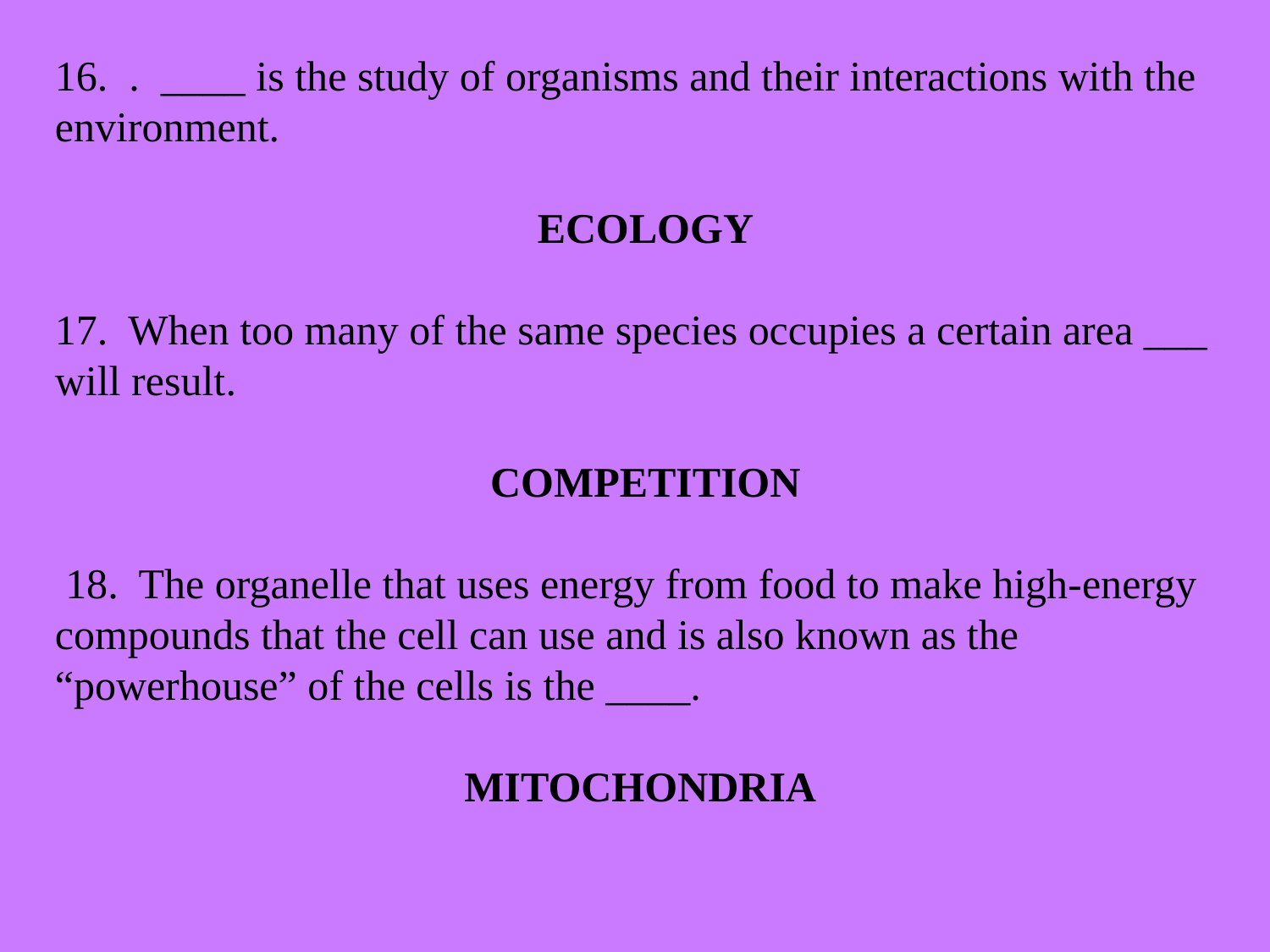

16.  .  ____ is the study of organisms and their interactions with the environment.

 ECOLOGY

17.  When too many of the same species occupies a certain area ___ will result.

 COMPETITION

 18.  The organelle that uses energy from food to make high-energy compounds that the cell can use and is also known as the “powerhouse” of the cells is the ____.

MITOCHONDRIA